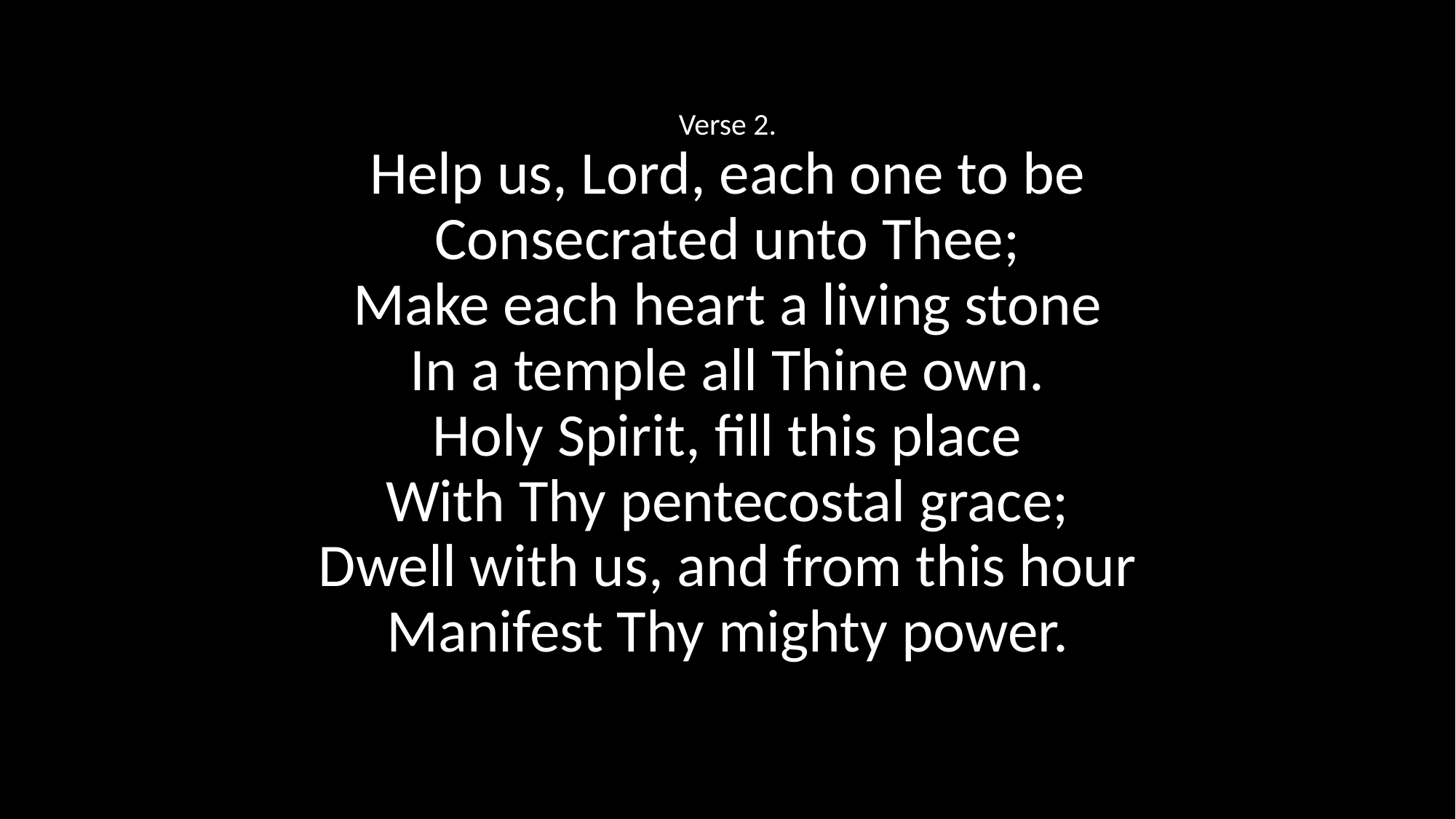

Verse 2.
Help us, Lord, each one to be
Consecrated unto Thee;
Make each heart a living stone
In a temple all Thine own.
Holy Spirit, fill this place
With Thy pentecostal grace;
Dwell with us, and from this hour
Manifest Thy mighty power.